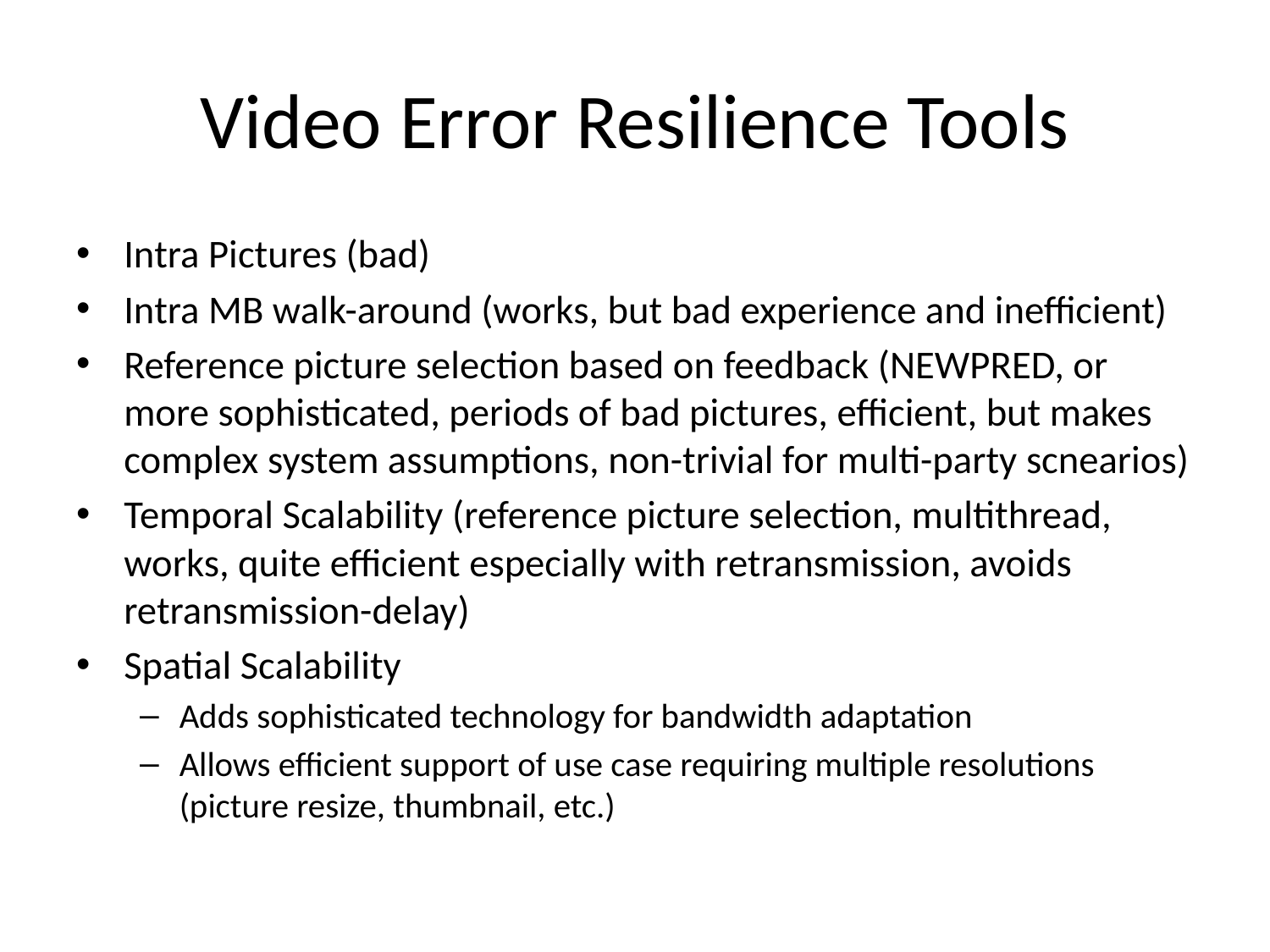

# Video Error Resilience Tools
Intra Pictures (bad)
Intra MB walk-around (works, but bad experience and inefficient)
Reference picture selection based on feedback (NEWPRED, or more sophisticated, periods of bad pictures, efficient, but makes complex system assumptions, non-trivial for multi-party scnearios)
Temporal Scalability (reference picture selection, multithread, works, quite efficient especially with retransmission, avoids retransmission-delay)
Spatial Scalability
Adds sophisticated technology for bandwidth adaptation
Allows efficient support of use case requiring multiple resolutions (picture resize, thumbnail, etc.)